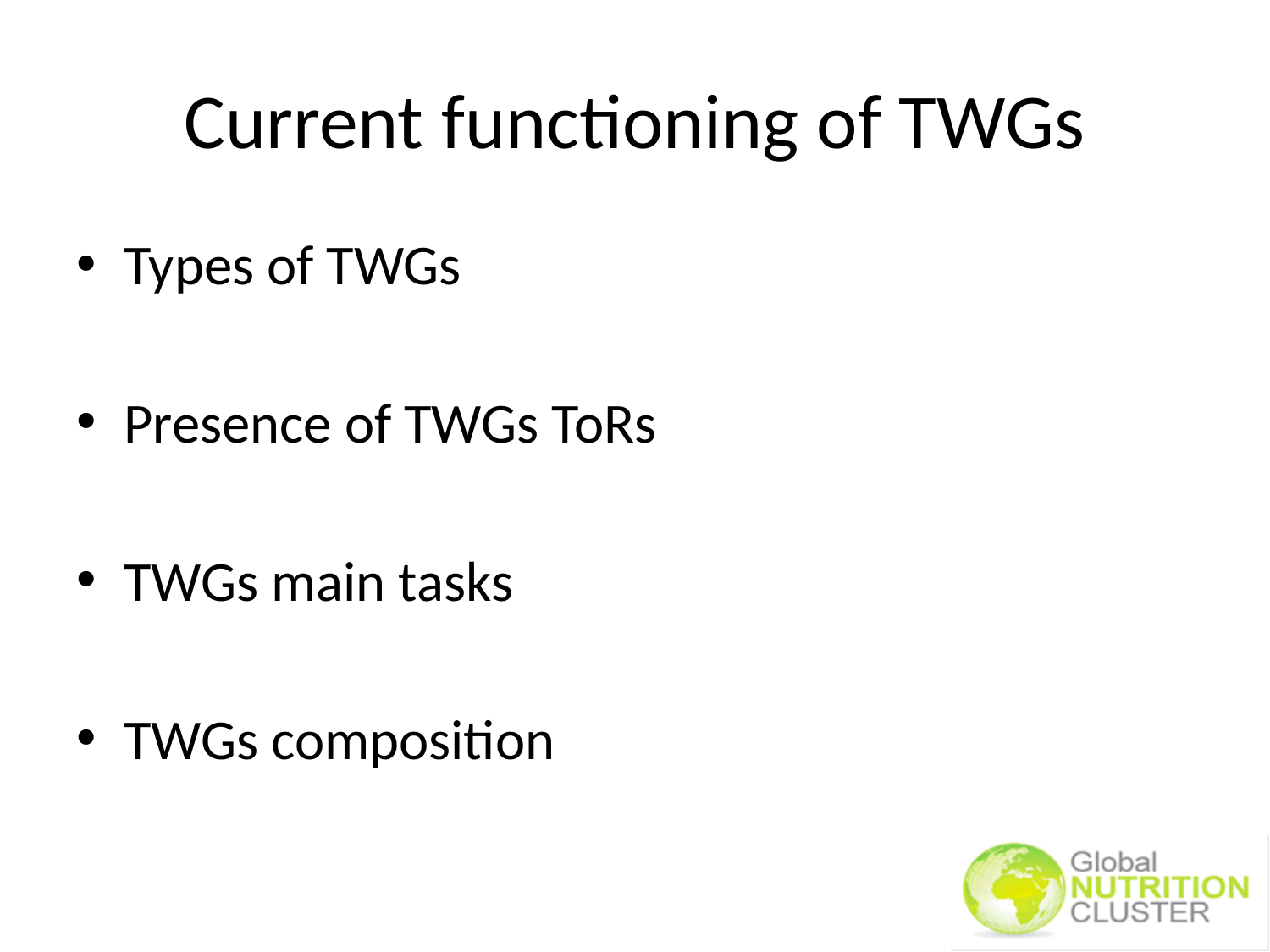

# Current functioning of TWGs
Types of TWGs

Presence of TWGs ToRs

TWGs main tasks

TWGs composition